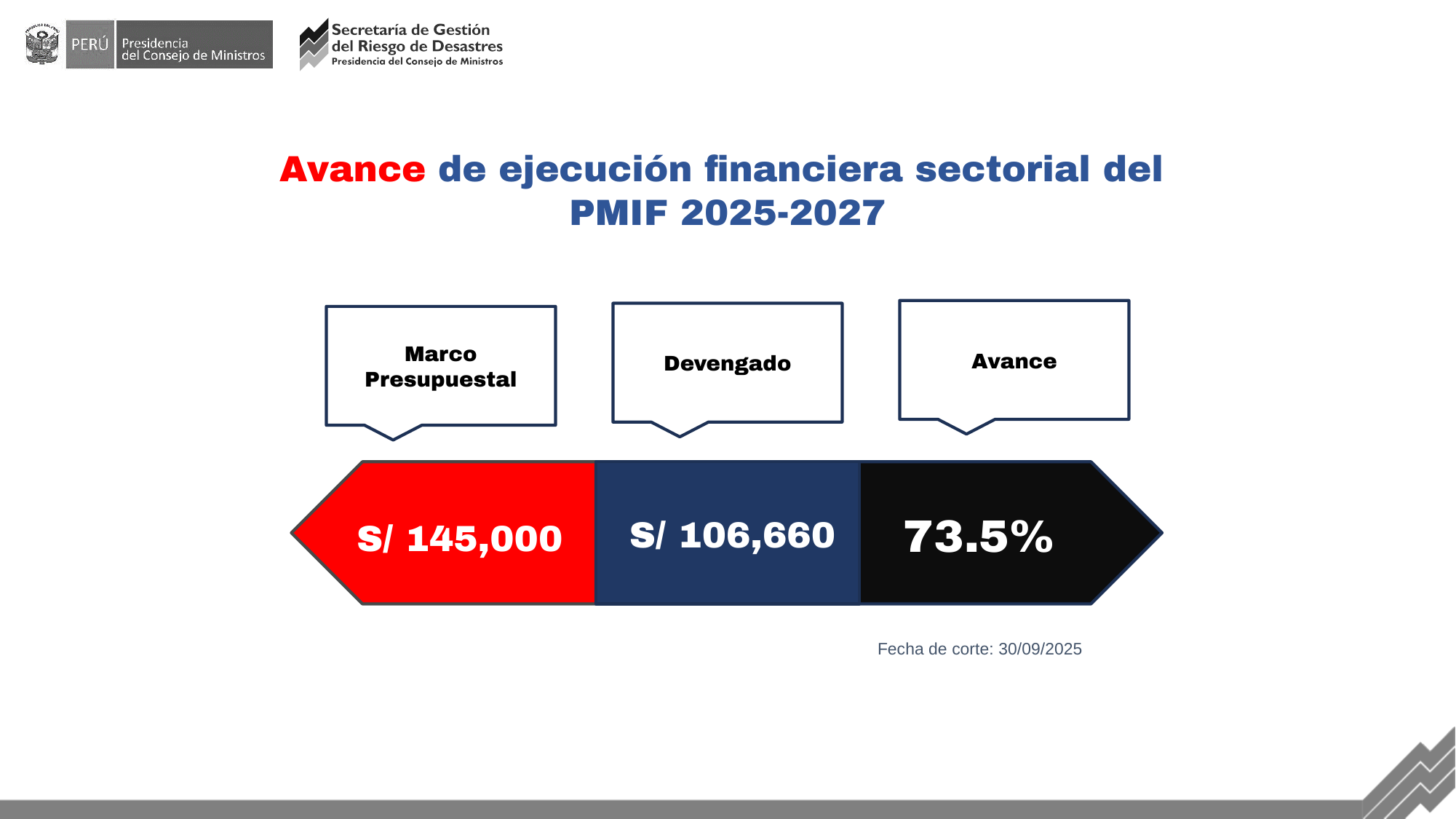

Avance de ejecución financiera sectorial del
PMIF 2025-2027
Avance
Devengado
Marco Presupuestal

73.5%
S/ 106,660
S/ 145,000
Fecha de corte: 30/09/2025